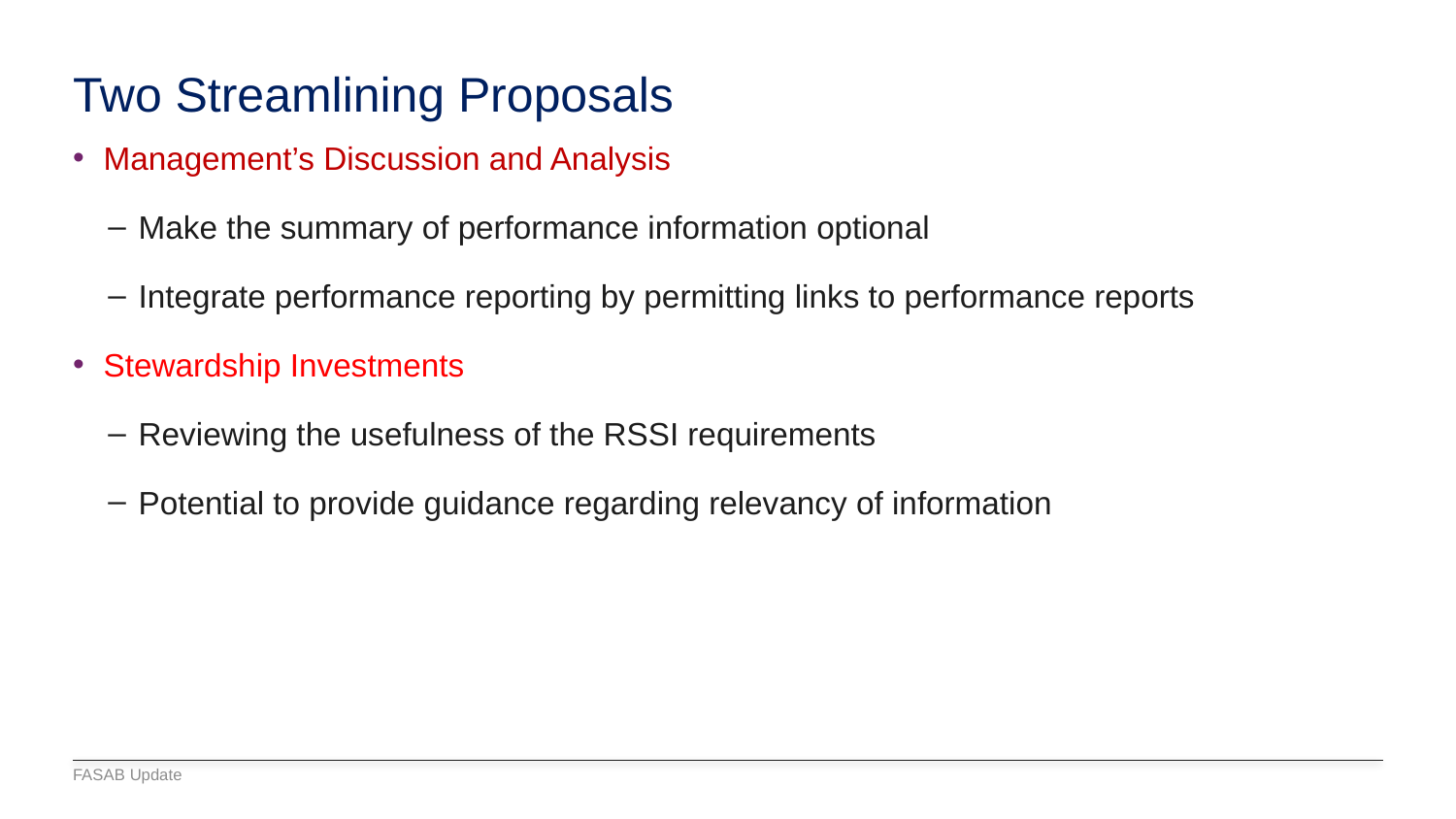

# Two Streamlining Proposals
Management’s Discussion and Analysis
Make the summary of performance information optional
Integrate performance reporting by permitting links to performance reports
Stewardship Investments
Reviewing the usefulness of the RSSI requirements
Potential to provide guidance regarding relevancy of information
FASAB Update